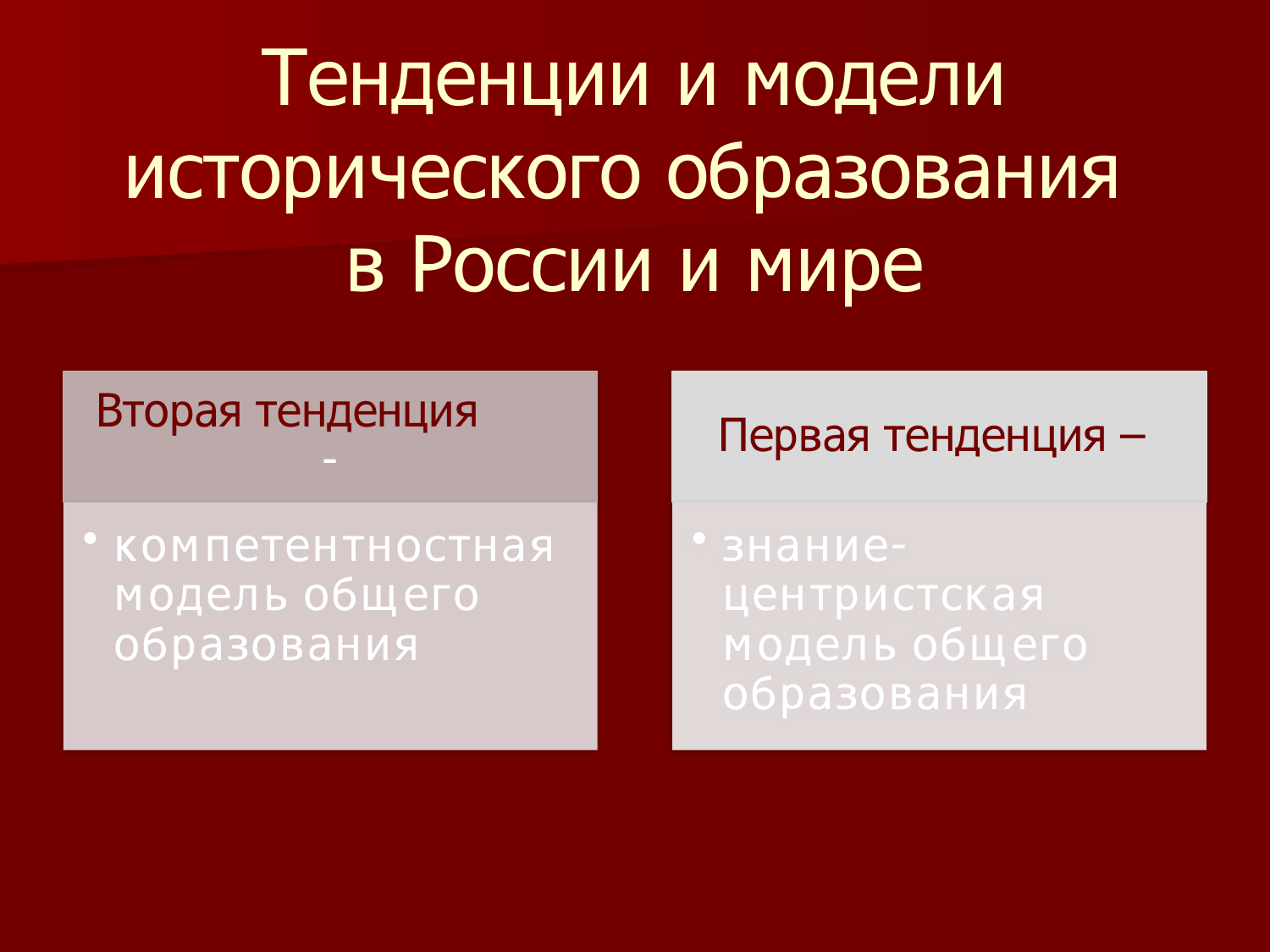

# Тенденции и модели исторического образования в России и мире
Вторая тенденция       -
компетентностная модель общего образования
Первая тенденция –
знание-центристская модель общего образования